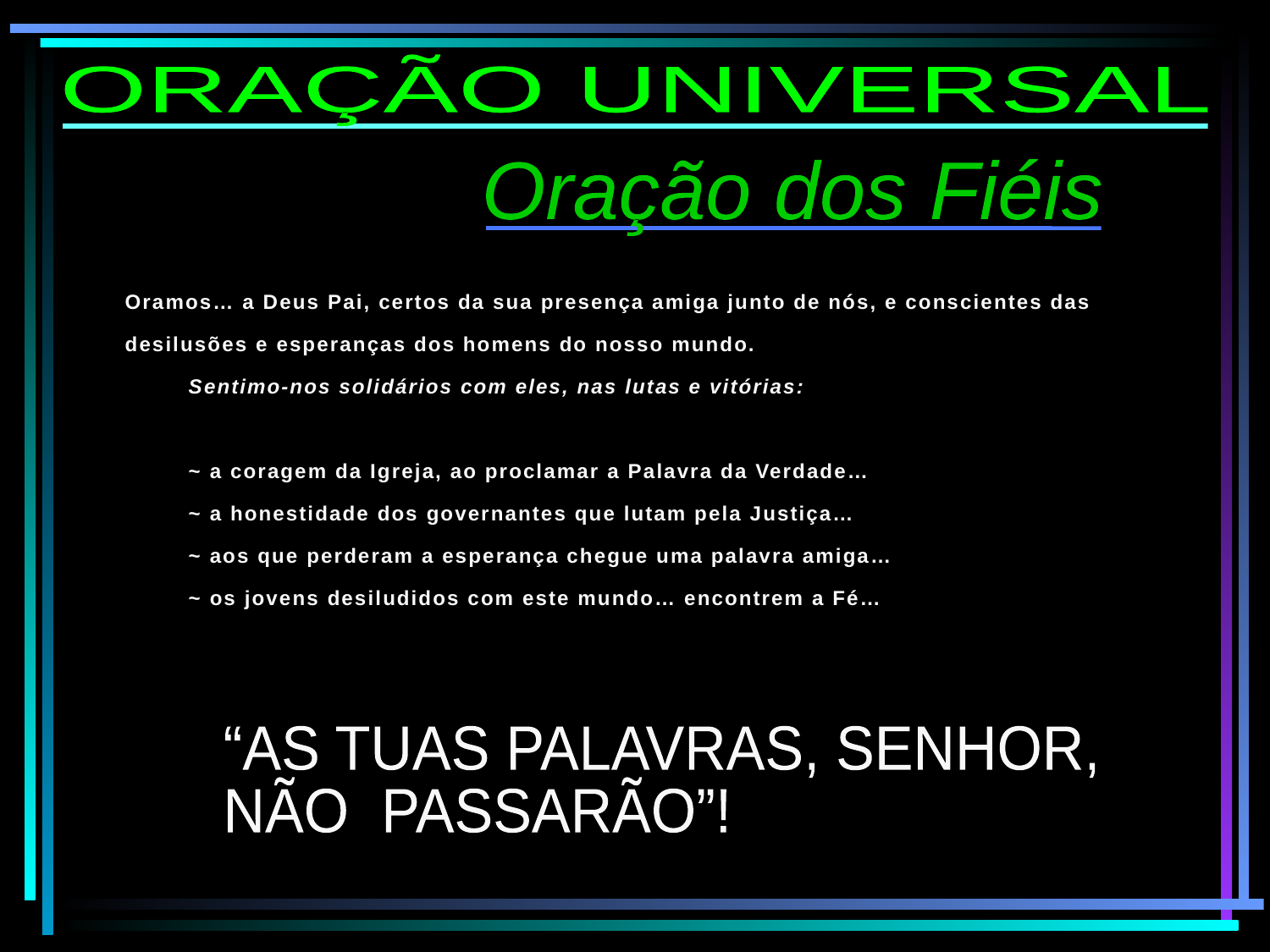

ORAÇÃO UNIVERSAL

Oração dos Fiéis

Oramos… a Deus Pai, certos da sua presença amiga junto de nós, e conscientes das desilusões e esperanças dos homens do nosso mundo.
Sentimo-nos solidários com eles, nas lutas e vitórias:

~ a coragem da Igreja, ao proclamar a Palavra da Verdade…
~ a honestidade dos governantes que lutam pela Justiça…
~ aos que perderam a esperança chegue uma palavra amiga…
~ os jovens desiludidos com este mundo… encontrem a Fé…
“AS TUAS PALAVRAS, SENHOR,
NÃO  PASSARÃO”!